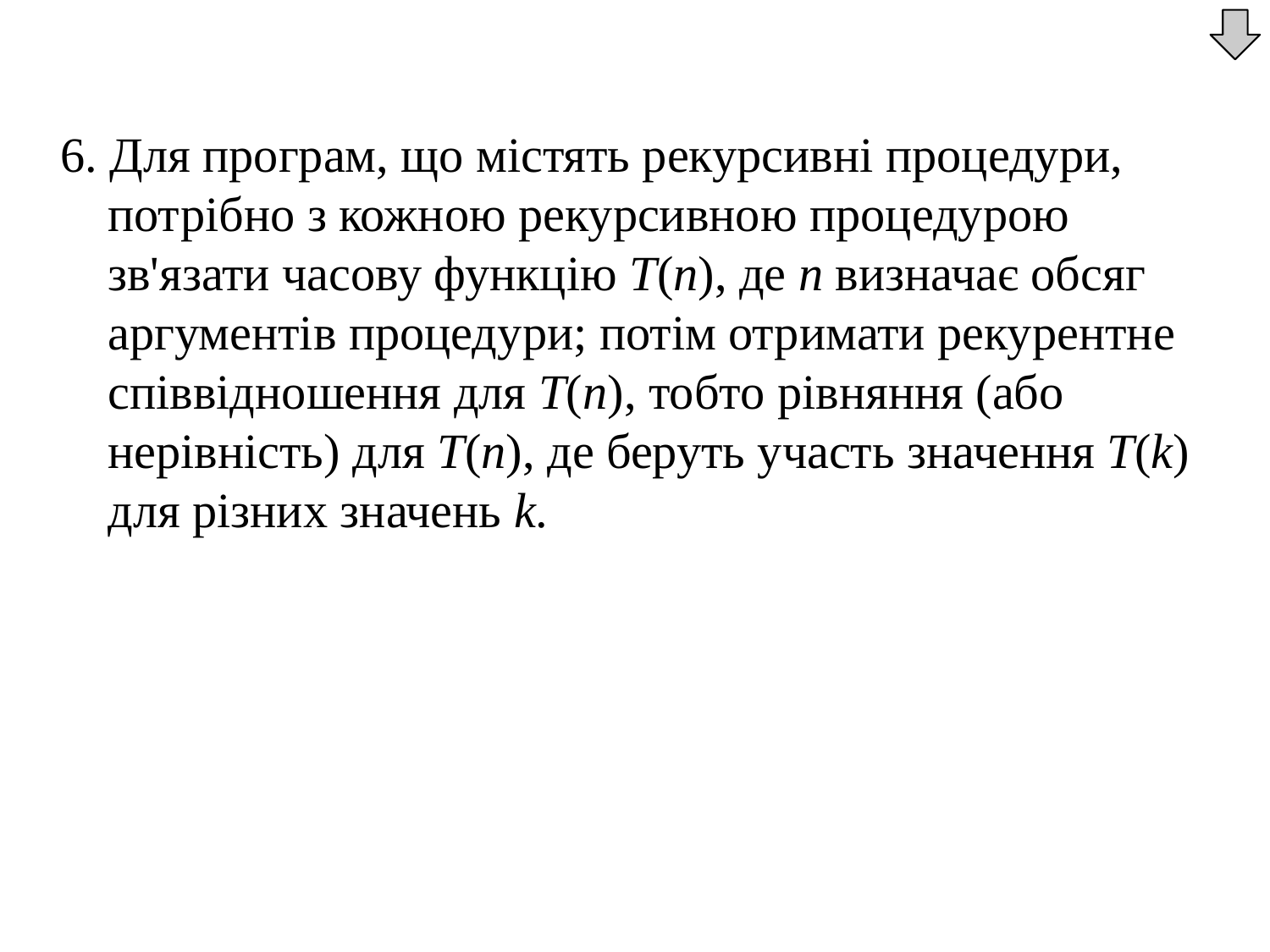

6. Для програм, що містять рекурсивні процедури, потрібно з кожною рекурсивною процедурою зв'язати часову функцію Т(n), де n визначає обсяг аргументів процедури; потім отримати рекурентне співвідношення для Т(n), тобто рівняння (або нерівність) для Т(n), де беруть участь значення T(k) для різних значень k.